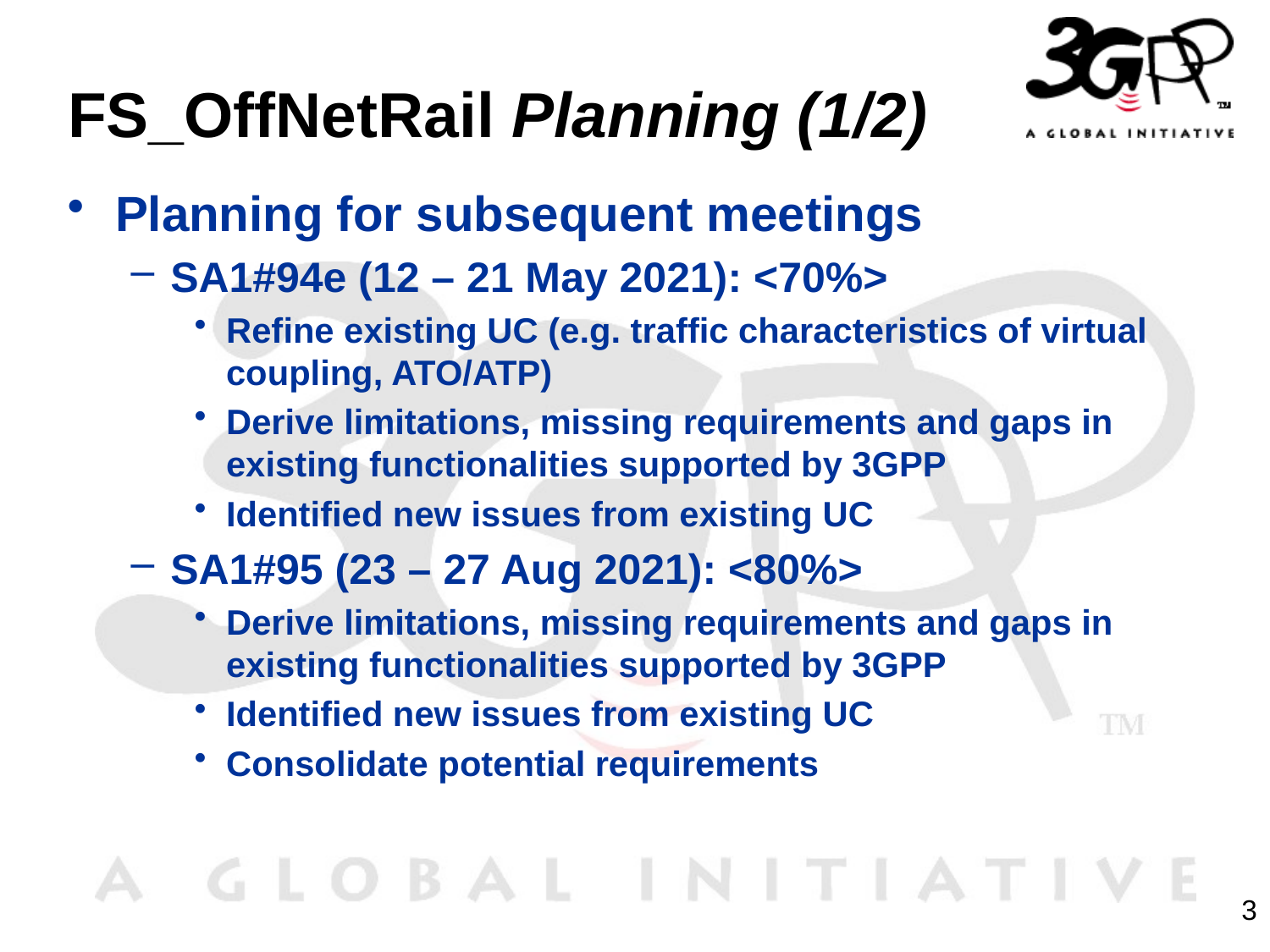

# FS_OffNetRail Planning (1/2)
Planning for subsequent meetings
SA1#94e (12 – 21 May 2021): <70%>
Refine existing UC (e.g. traffic characteristics of virtual coupling, ATO/ATP)
Derive limitations, missing requirements and gaps in existing functionalities supported by 3GPP
Identified new issues from existing UC
SA1#95 (23 – 27 Aug 2021): <80%>
Derive limitations, missing requirements and gaps in existing functionalities supported by 3GPP
Identified new issues from existing UC
Consolidate potential requirements
3